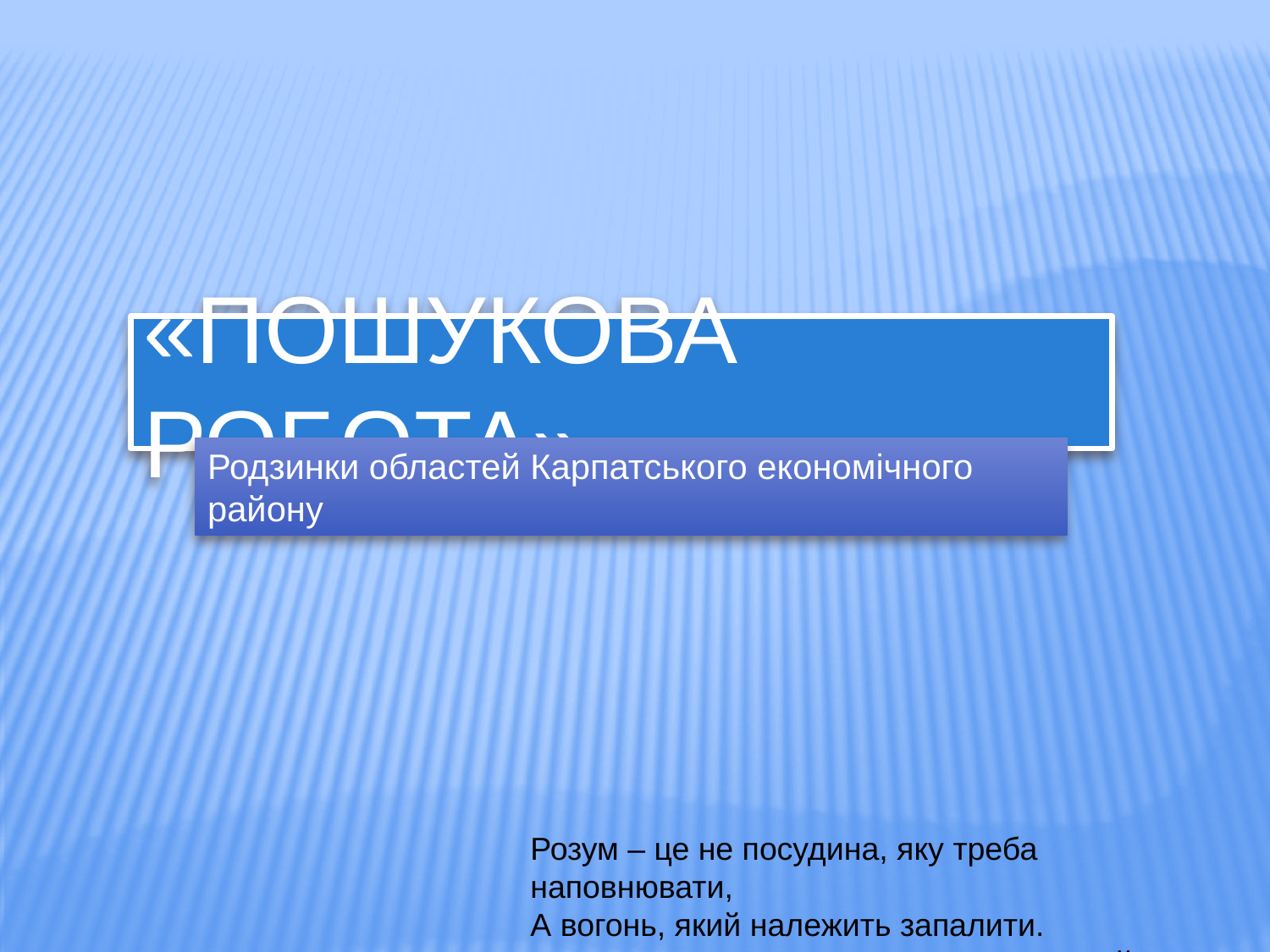

«Пошукова робота»
Родзинки областей Карпатського економічного району
Розум – це не посудина, яку треба наповнювати,
А вогонь, який належить запалити.
                                                       Мудрий Плутарх